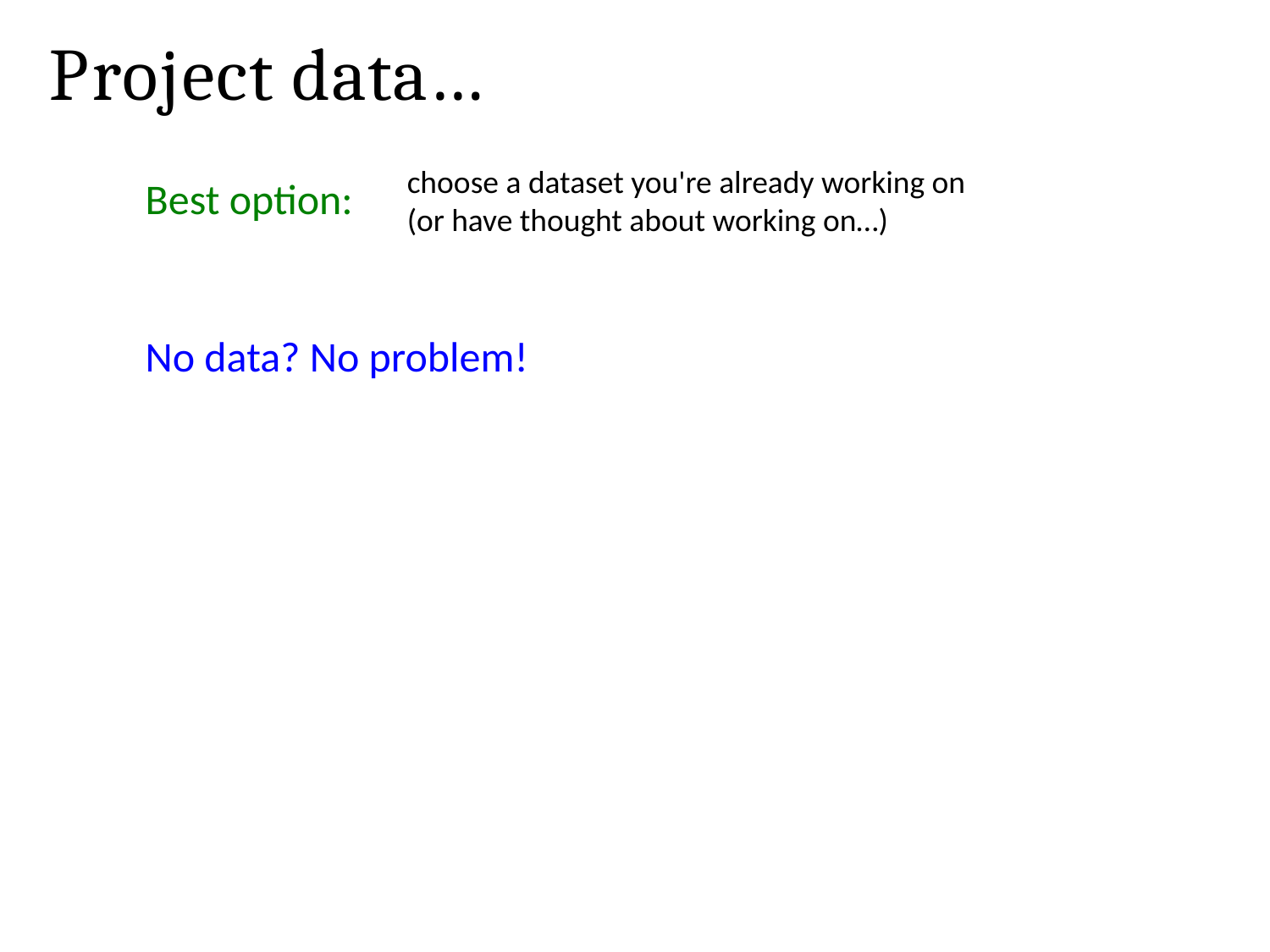

Project data…
choose a dataset you're already working on  (or have thought about working on…)
Best option:
No data? No problem!